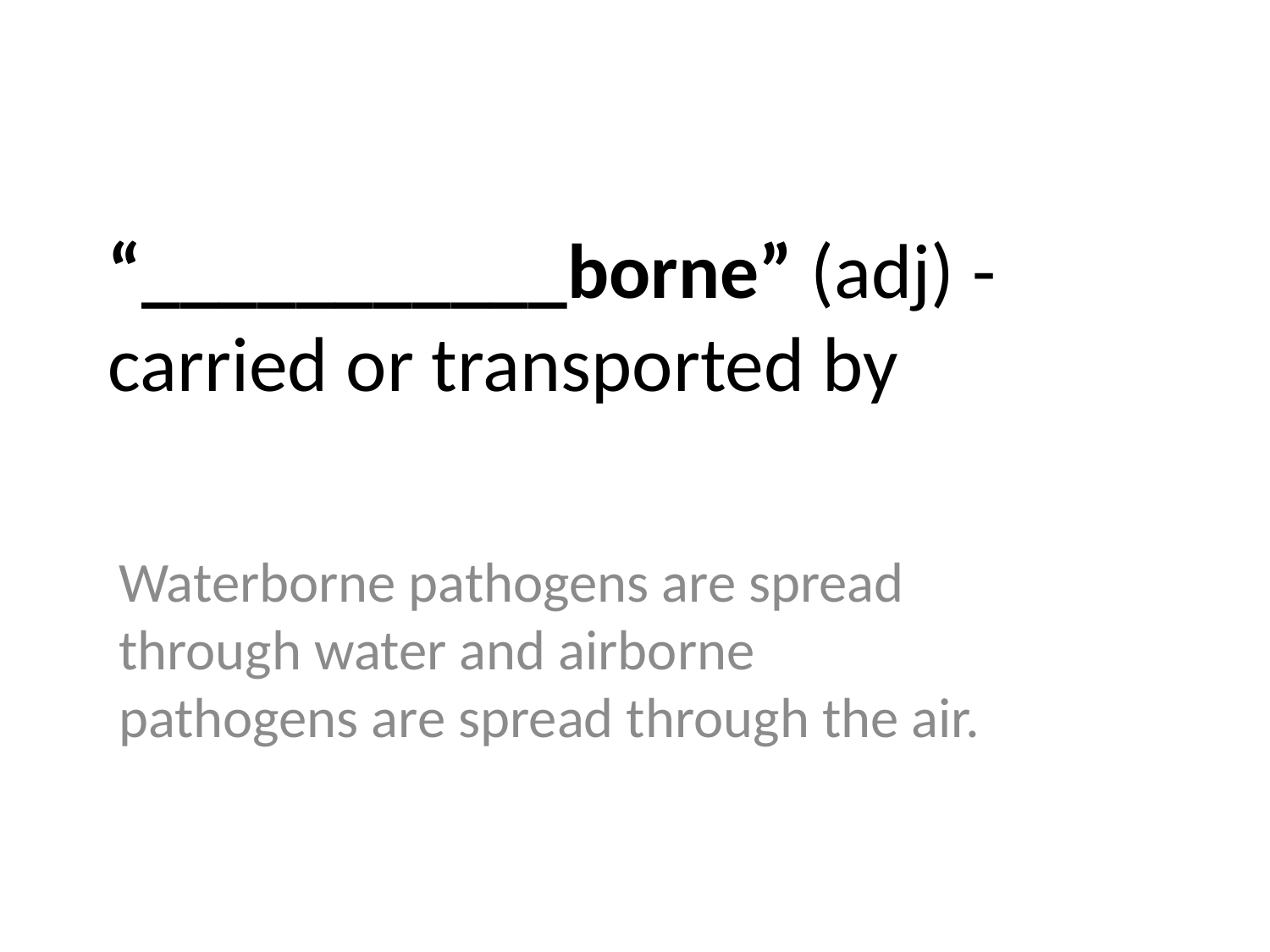

# “___________borne” (adj) - carried or transported by
Waterborne pathogens are spread through water and airborne pathogens are spread through the air.